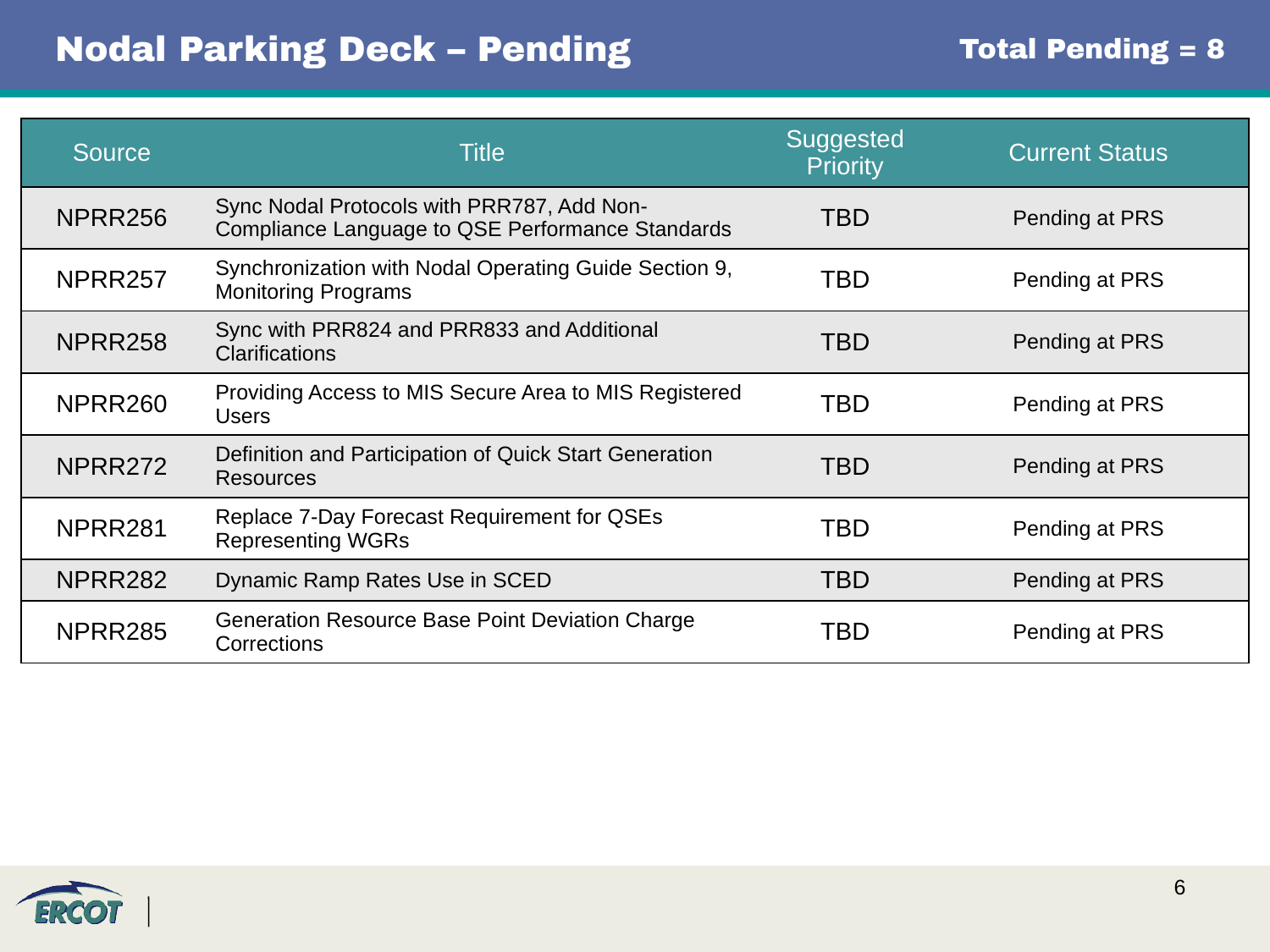

# Nodal Parking Deck – Pending
Total Pending = 8
| Source | Title | Suggested Priority | Current Status |
| --- | --- | --- | --- |
| NPRR256 | Sync Nodal Protocols with PRR787, Add Non-Compliance Language to QSE Performance Standards | TBD | Pending at PRS |
| NPRR257 | Synchronization with Nodal Operating Guide Section 9, Monitoring Programs | TBD | Pending at PRS |
| NPRR258 | Sync with PRR824 and PRR833 and Additional Clarifications | TBD | Pending at PRS |
| NPRR260 | Providing Access to MIS Secure Area to MIS Registered Users | TBD | Pending at PRS |
| NPRR272 | Definition and Participation of Quick Start Generation Resources | TBD | Pending at PRS |
| NPRR281 | Replace 7-Day Forecast Requirement for QSEs Representing WGRs | TBD | Pending at PRS |
| NPRR282 | Dynamic Ramp Rates Use in SCED | TBD | Pending at PRS |
| NPRR285 | Generation Resource Base Point Deviation Charge Corrections | TBD | Pending at PRS |